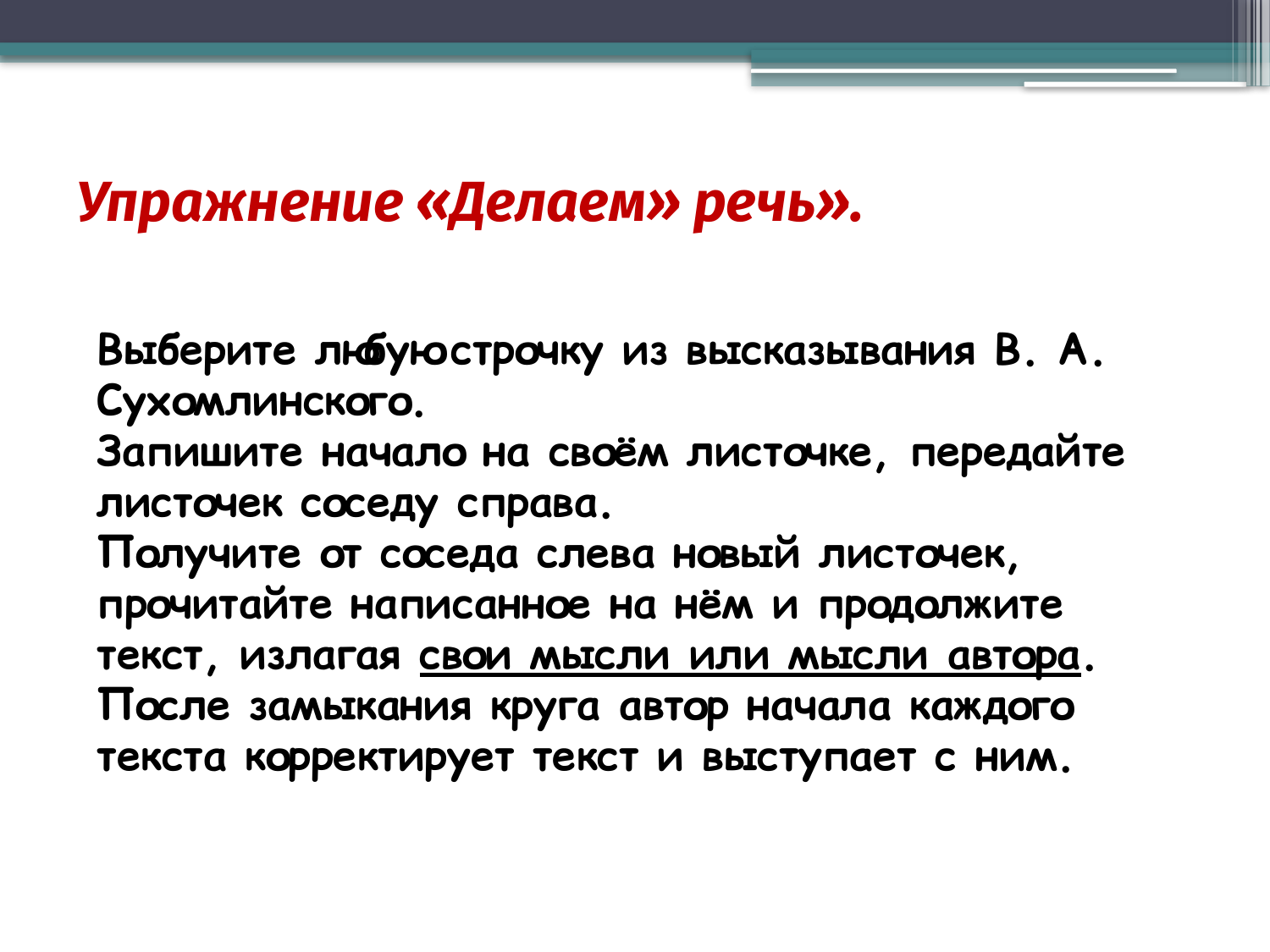

# Упражнение «Делаем» речь».

Выберите любую строчку из высказывания В. А. Сухомлинского.
Запишите начало на своём листочке, передайте листочек соседу справа.
Получите от соседа слева новый листочек, прочитайте написанное на нём и продолжите текст, излагая свои мысли или мысли автора.
После замыкания круга автор начала каждого текста корректирует текст и выступает с ним.